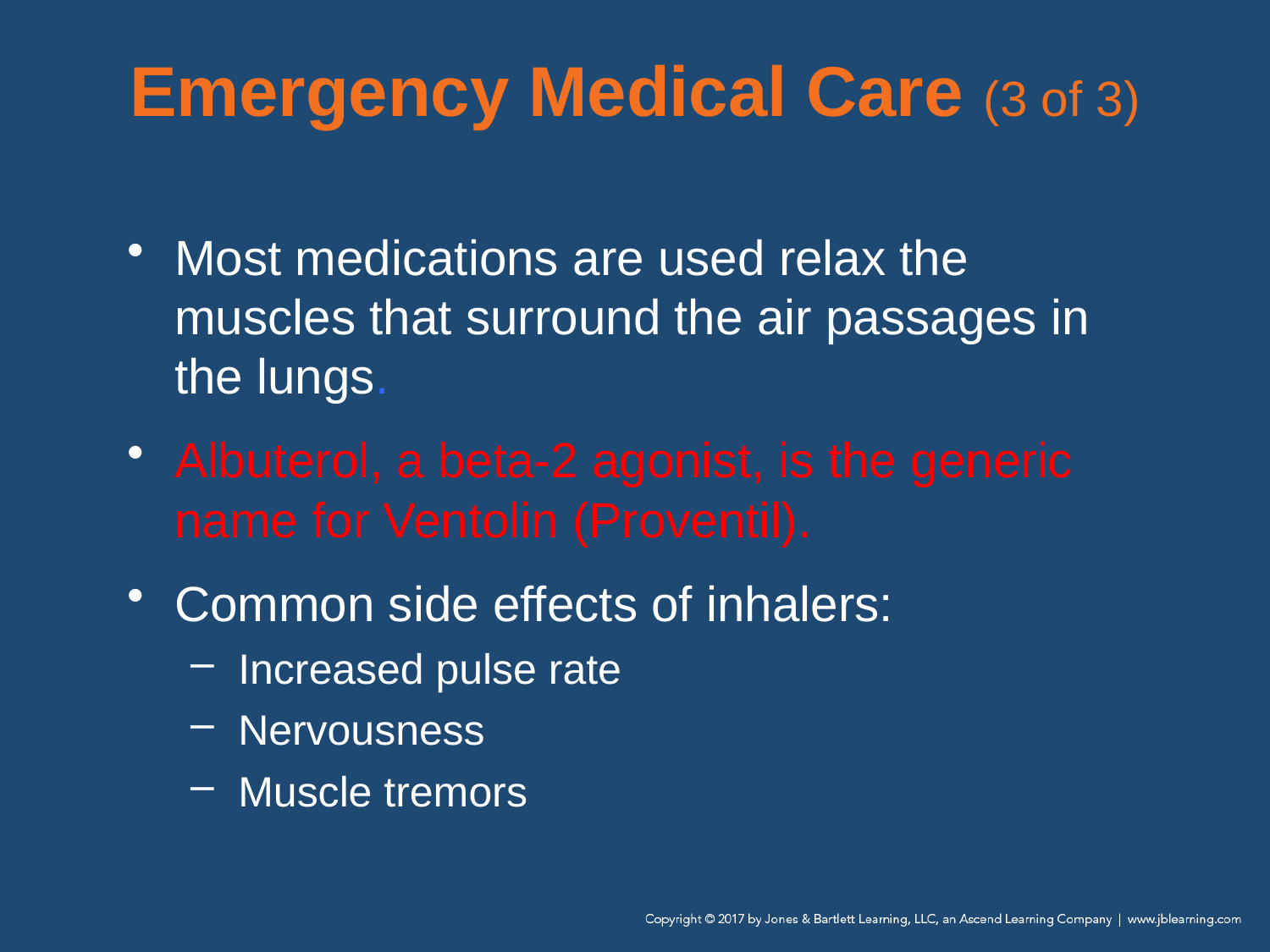

# Emergency Medical Care (3 of 3)
Most medications are used relax the muscles that surround the air passages in the lungs.
Albuterol, a beta-2 agonist, is the generic name for Ventolin (Proventil).
Common side effects of inhalers:
Increased pulse rate
Nervousness
Muscle tremors